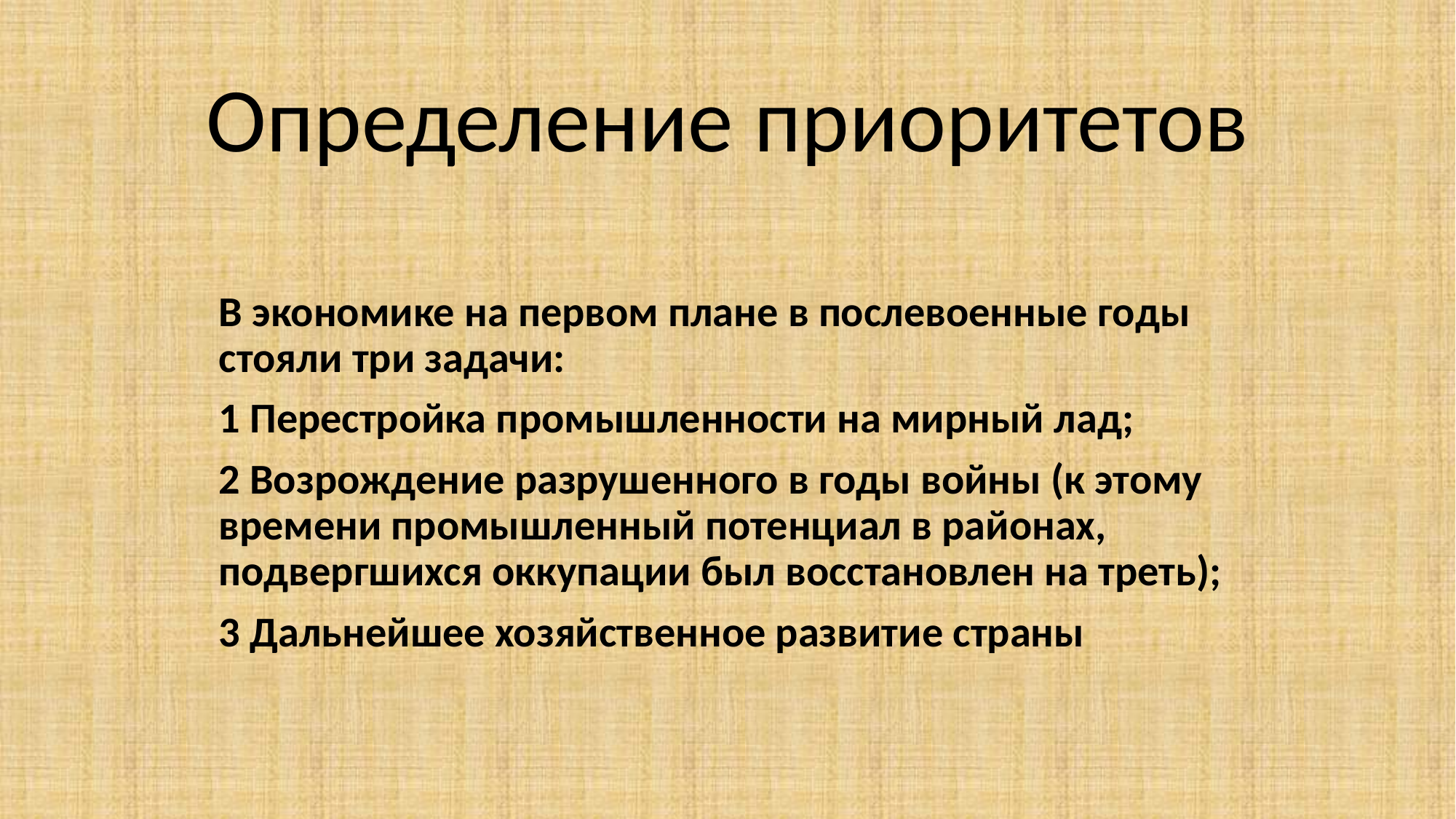

# Определение приоритетов

В экономике на первом плане в послевоенные годы стояли три задачи:
1 Перестройка промышленности на мирный лад;
2 Возрождение разрушенного в годы войны (к этому времени промышленный потенциал в районах, подвергшихся оккупации был восстановлен на треть);
3 Дальнейшее хозяйственное развитие страны